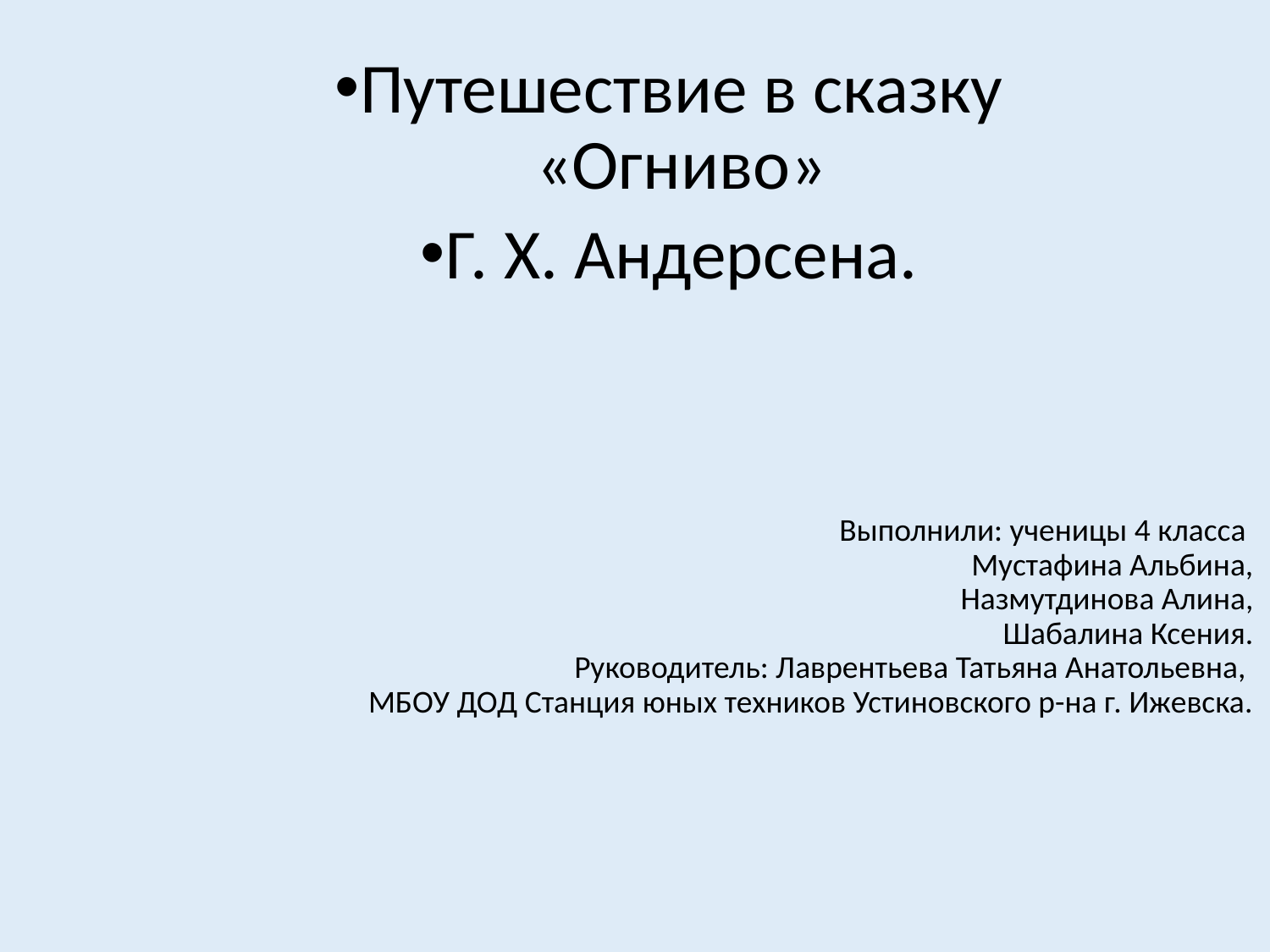

Путешествие в сказку «Огниво»
Г. Х. Андерсена.

# Выполнили: ученицы 4 класса Мустафина Альбина, Назмутдинова Алина, Шабалина Ксения. Руководитель: Лаврентьева Татьяна Анатольевна, МБОУ ДОД Станция юных техников Устиновского р-на г. Ижевска.